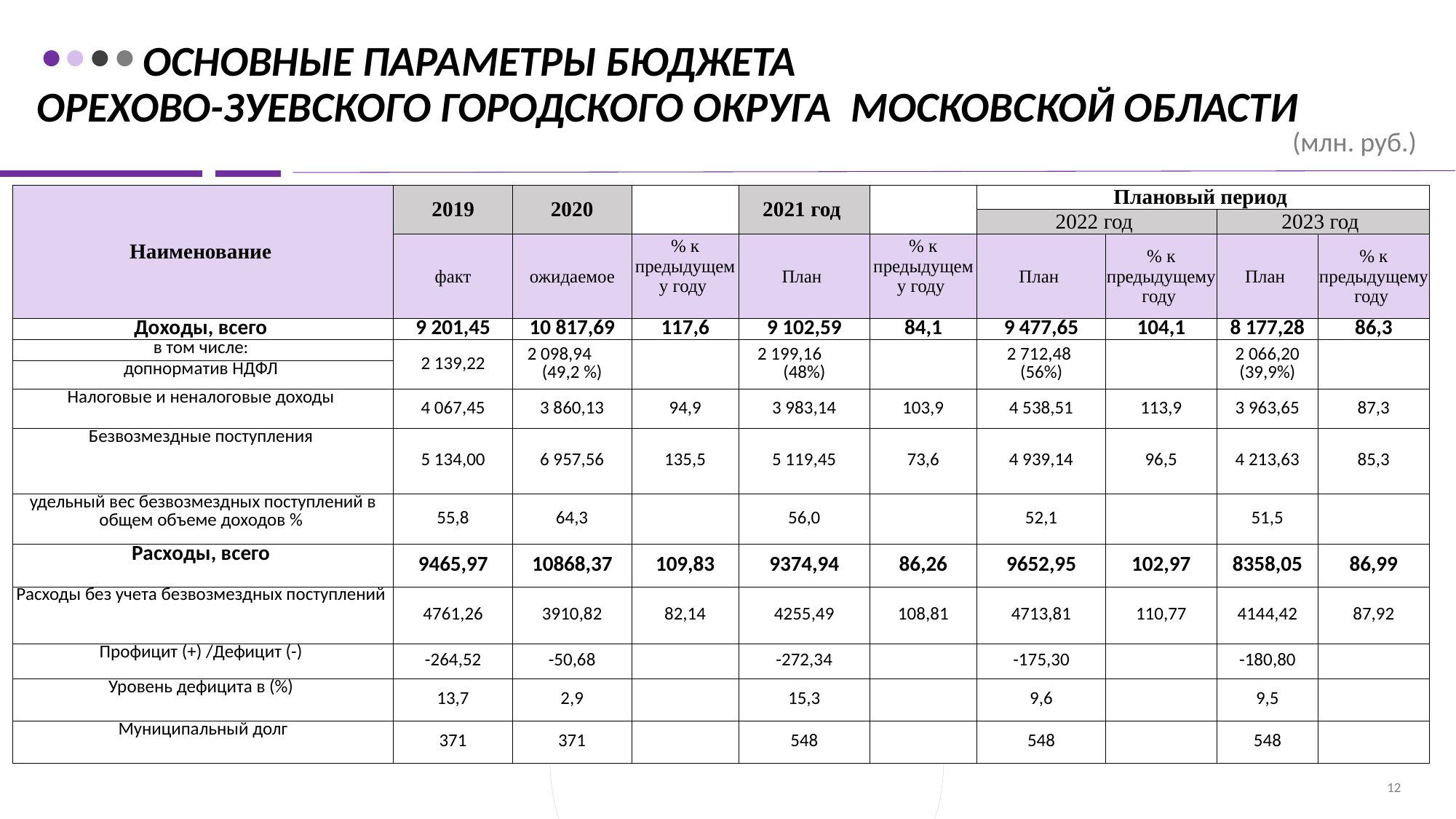

# Основные параметры бюджета Орехово-Зуевского городского округа  Московской области
(млн. руб.)
| Наименование | 2019 | 2020 |  | 2021 год |  | Плановый период |  |  |  |
| --- | --- | --- | --- | --- | --- | --- | --- | --- | --- |
|  |  |  |  |  |  | 2022 год |  | 2023 год |  |
|  | факт | ожидаемое | % к предыдущему году | План | % к предыдущему году | План | % к предыдущему году | План | % к предыдущему году |
| Доходы, всего | 9 201,45 | 10 817,69 | 117,6 | 9 102,59 | 84,1 | 9 477,65 | 104,1 | 8 177,28 | 86,3 |
| в том числе: | 2 139,22 | 2 098,94 (49,2 %) |  | 2 199,16 (48%) |  | 2 712,48 (56%) |  | 2 066,20 (39,9%) |  |
| допнорматив НДФЛ |  |  |  |  |  |  |  |  |  |
| Налоговые и неналоговые доходы | 4 067,45 | 3 860,13 | 94,9 | 3 983,14 | 103,9 | 4 538,51 | 113,9 | 3 963,65 | 87,3 |
| Безвозмездные поступления | 5 134,00 | 6 957,56 | 135,5 | 5 119,45 | 73,6 | 4 939,14 | 96,5 | 4 213,63 | 85,3 |
| удельный вес безвозмездных поступлений в общем объеме доходов % | 55,8 | 64,3 |  | 56,0 |  | 52,1 |  | 51,5 |  |
| Расходы, всего | 9465,97 | 10868,37 | 109,83 | 9374,94 | 86,26 | 9652,95 | 102,97 | 8358,05 | 86,99 |
| Расходы без учета безвозмездных поступлений | 4761,26 | 3910,82 | 82,14 | 4255,49 | 108,81 | 4713,81 | 110,77 | 4144,42 | 87,92 |
| Профицит (+) /Дефицит (-) | -264,52 | -50,68 |  | -272,34 |  | -175,30 |  | -180,80 |  |
| Уровень дефицита в (%) | 13,7 | 2,9 |  | 15,3 |  | 9,6 |  | 9,5 |  |
| Муниципальный долг | 371 | 371 |  | 548 |  | 548 |  | 548 |  |
12